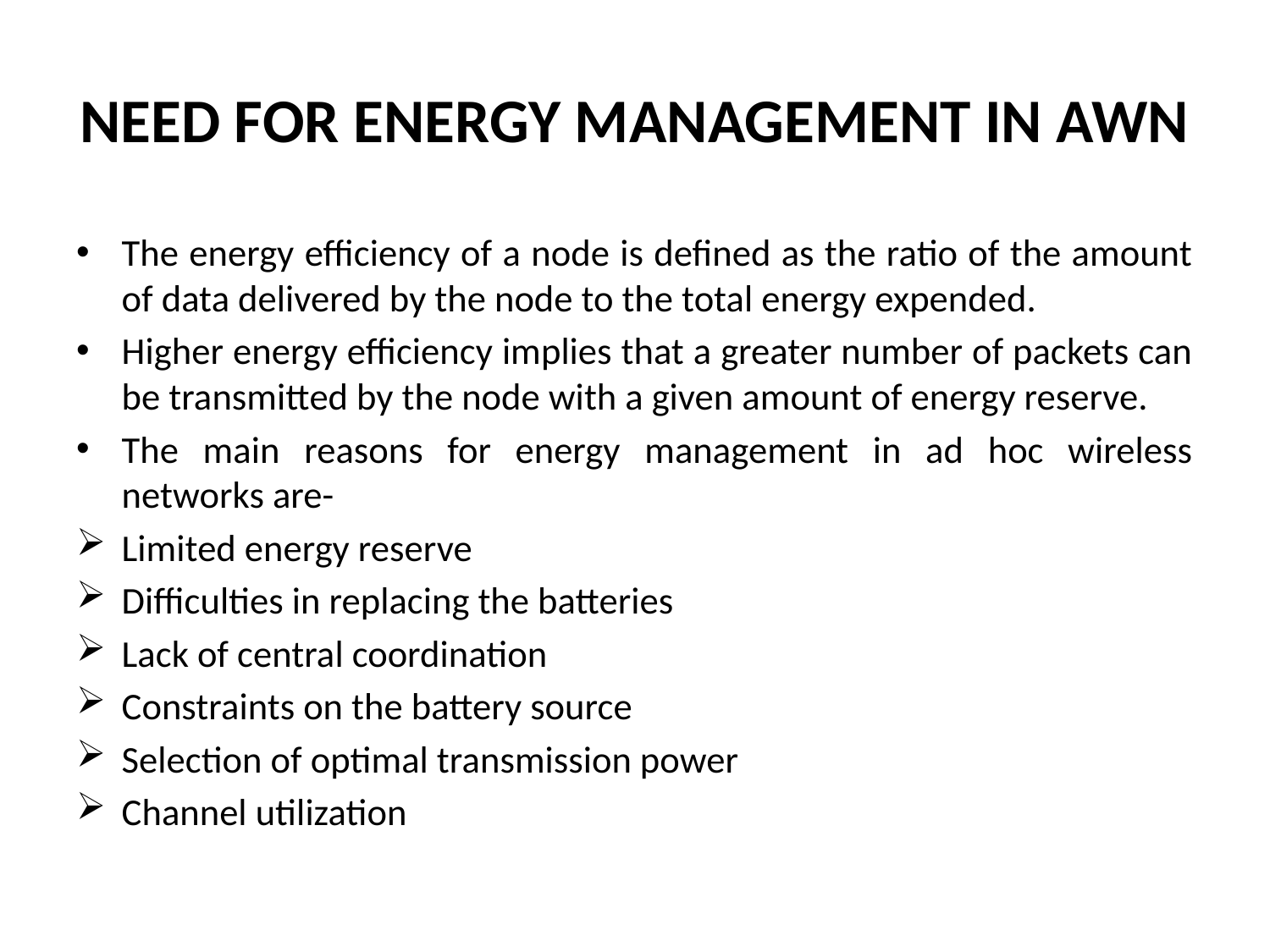

# NEED FOR ENERGY MANAGEMENT IN AWN
The energy efficiency of a node is defined as the ratio of the amount of data delivered by the node to the total energy expended.
Higher energy efficiency implies that a greater number of packets can be transmitted by the node with a given amount of energy reserve.
The main reasons for energy management in ad hoc wireless networks are-
Limited energy reserve
Difficulties in replacing the batteries
Lack of central coordination
Constraints on the battery source
Selection of optimal transmission power
Channel utilization